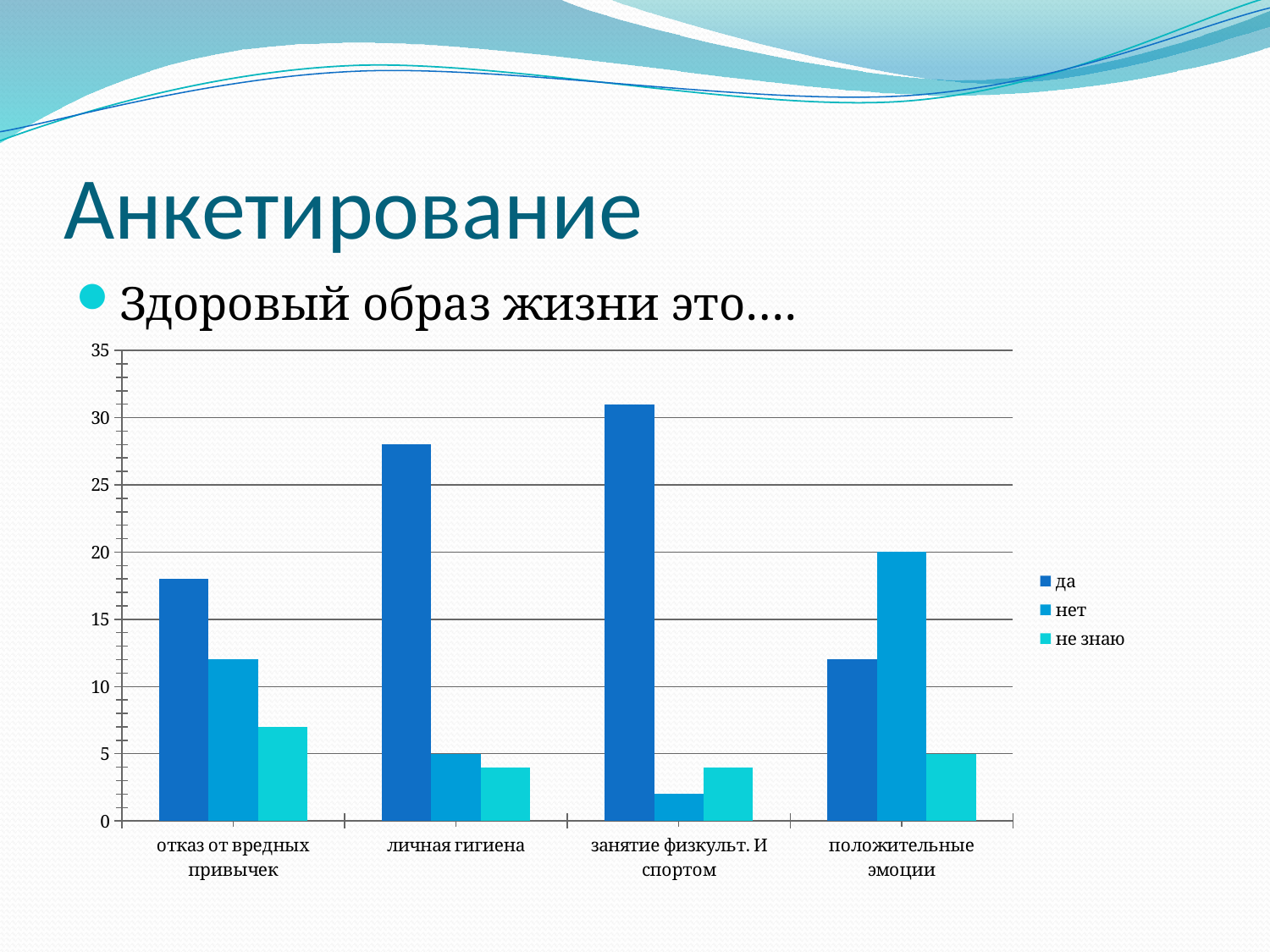

# Анкетирование
Здоровый образ жизни это….

### Chart

| Category | да | нет | не знаю |
|---|---|---|---|
| отказ от вредных привычек | 18.0 | 12.0 | 7.0 |
| личная гигиена | 28.0 | 5.0 | 4.0 |
| занятие физкульт. И спортом | 31.0 | 2.0 | 4.0 |
| положительные эмоции | 12.0 | 20.0 | 5.0 |